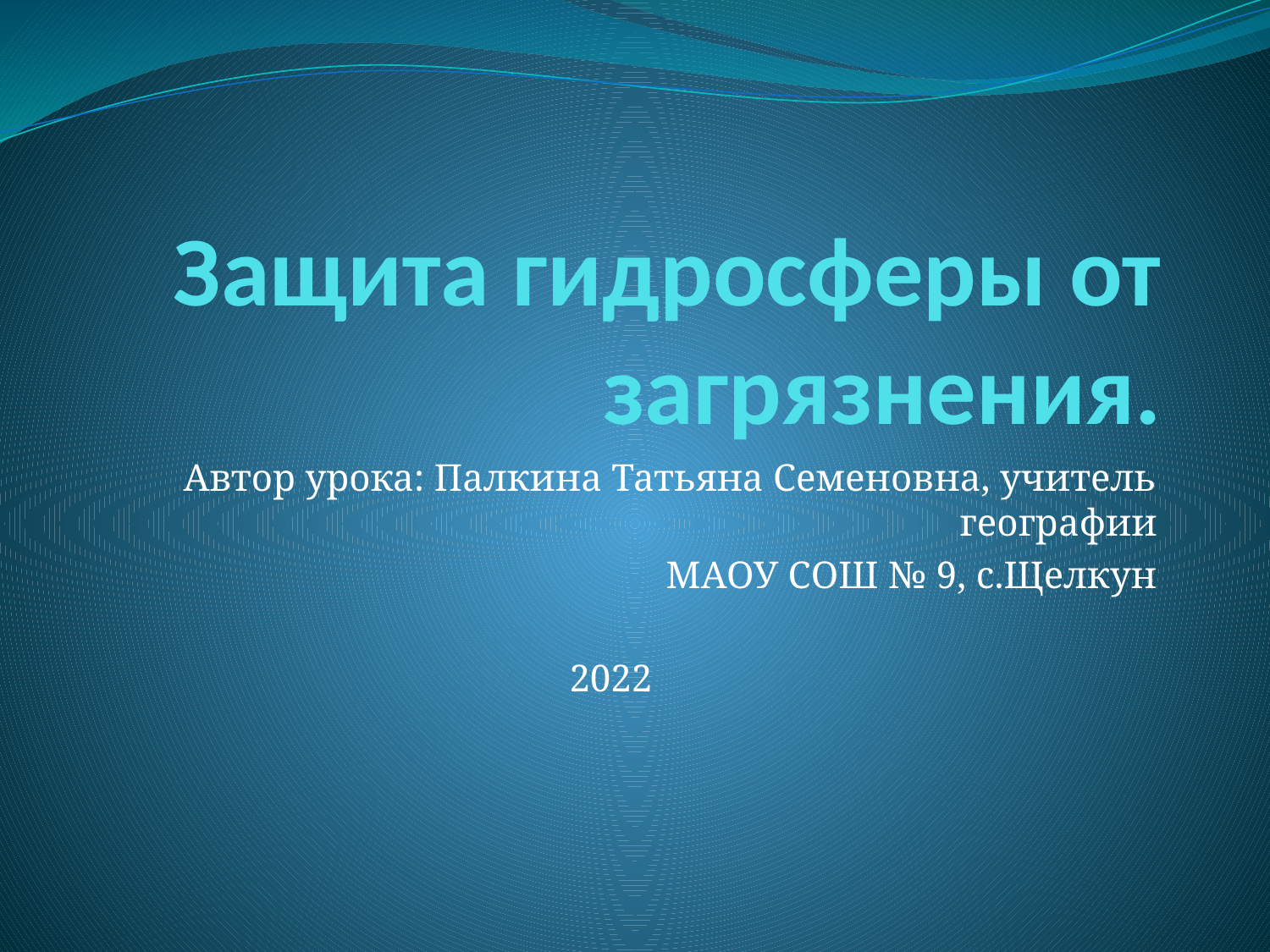

# Защита гидросферы от загрязнения.
Автор урока: Палкина Татьяна Семеновна, учитель географии
МАОУ СОШ № 9, с.Щелкун

2022